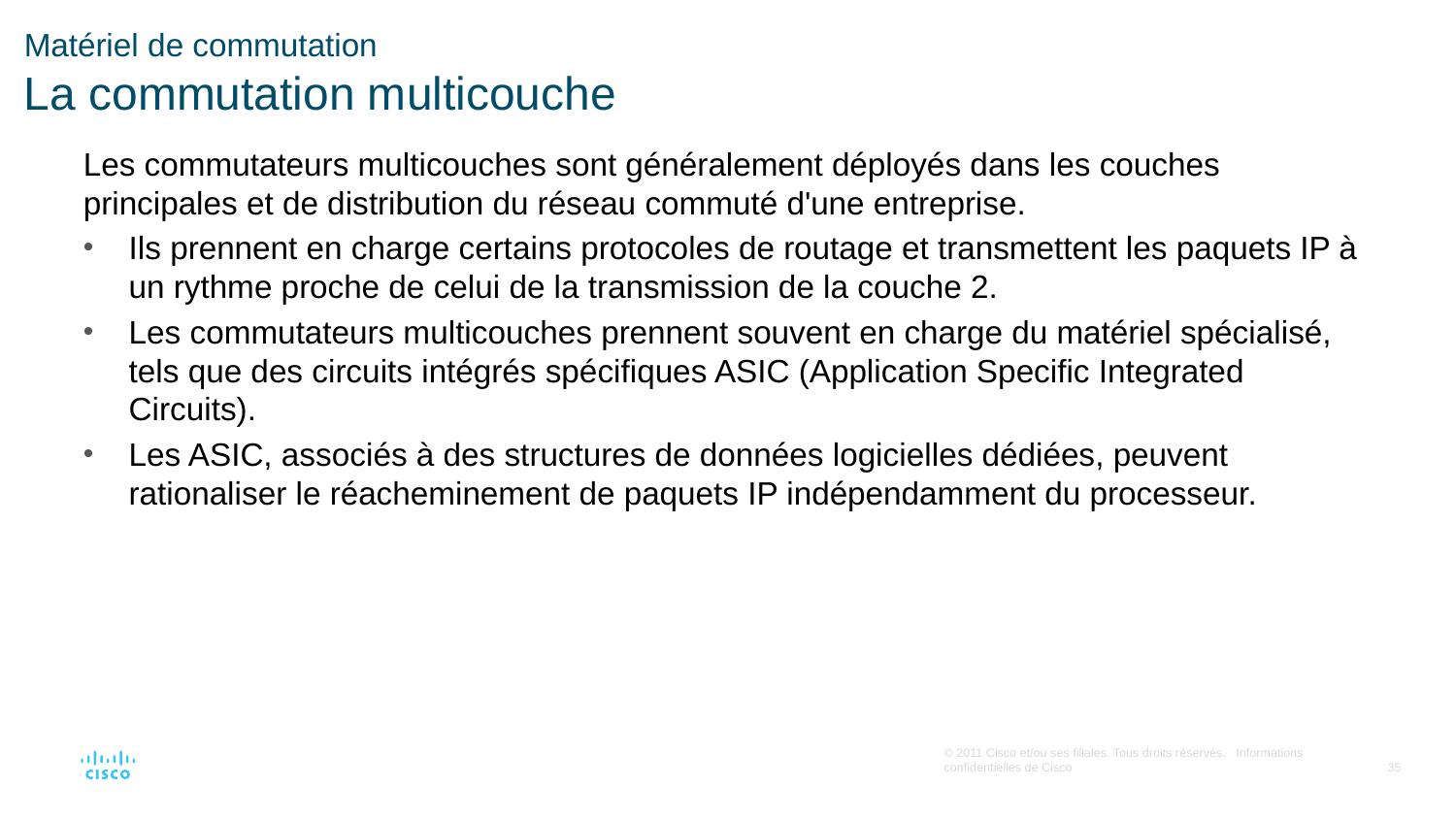

# Matériel de commutation La commutation multicouche
Les commutateurs multicouches sont généralement déployés dans les couches principales et de distribution du réseau commuté d'une entreprise.
Ils prennent en charge certains protocoles de routage et transmettent les paquets IP à un rythme proche de celui de la transmission de la couche 2.
Les commutateurs multicouches prennent souvent en charge du matériel spécialisé, tels que des circuits intégrés spécifiques ASIC (Application Specific Integrated Circuits).
Les ASIC, associés à des structures de données logicielles dédiées, peuvent rationaliser le réacheminement de paquets IP indépendamment du processeur.